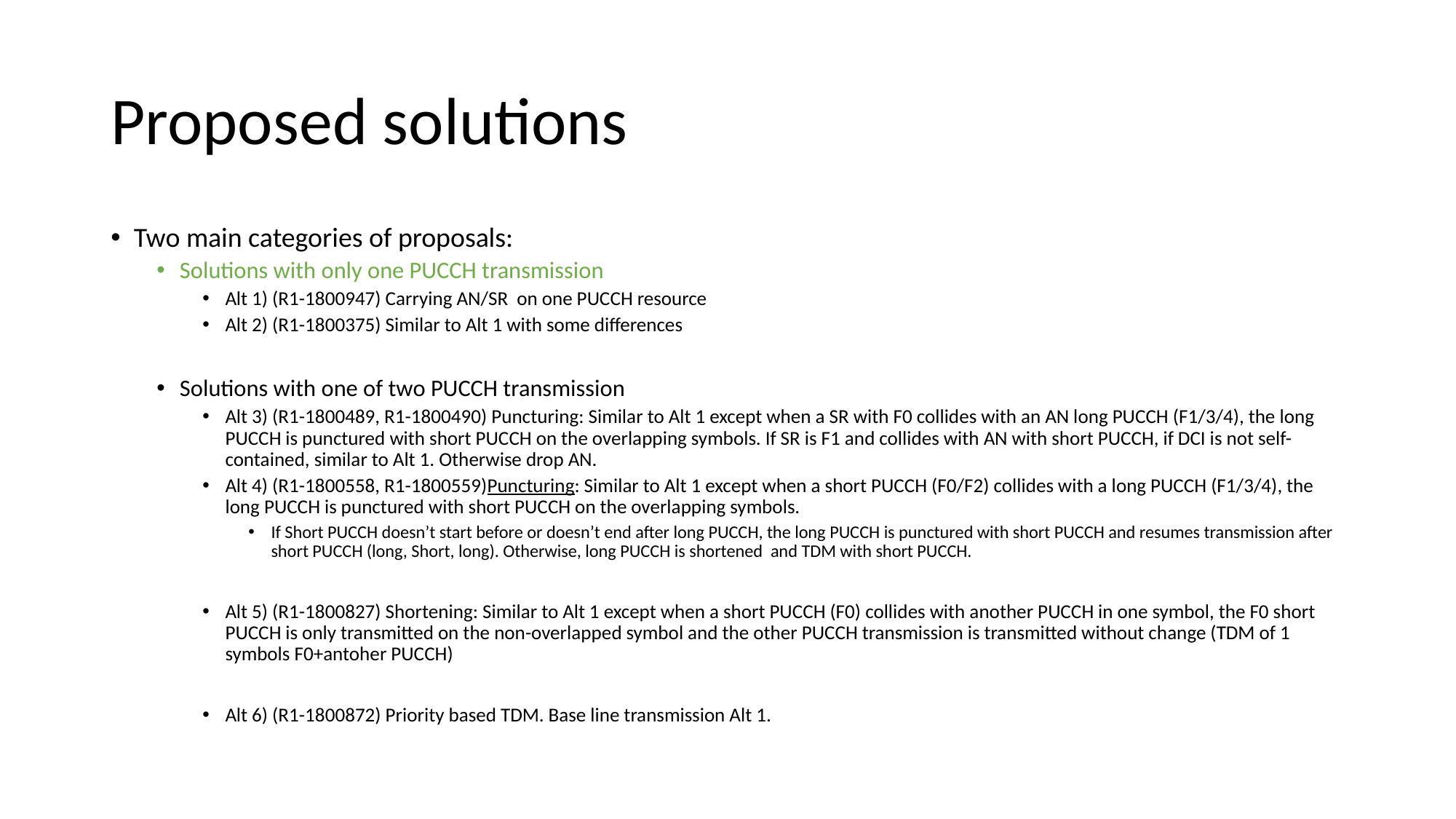

# Proposed solutions
Two main categories of proposals:
Solutions with only one PUCCH transmission
Alt 1) (R1-1800947) Carrying AN/SR  on one PUCCH resource
Alt 2) (R1-1800375) Similar to Alt 1 with some differences

Solutions with one of two PUCCH transmission
Alt 3) (R1-1800489, R1-1800490) Puncturing: Similar to Alt 1 except when a SR with F0 collides with an AN long PUCCH (F1/3/4), the long PUCCH is punctured with short PUCCH on the overlapping symbols. If SR is F1 and collides with AN with short PUCCH, if DCI is not self-contained, similar to Alt 1. Otherwise drop AN.
Alt 4) (R1-1800558, R1-1800559)Puncturing: Similar to Alt 1 except when a short PUCCH (F0/F2) collides with a long PUCCH (F1/3/4), the long PUCCH is punctured with short PUCCH on the overlapping symbols.
If Short PUCCH doesn’t start before or doesn’t end after long PUCCH, the long PUCCH is punctured with short PUCCH and resumes transmission after short PUCCH (long, Short, long). Otherwise, long PUCCH is shortened  and TDM with short PUCCH.

Alt 5) (R1-1800827) Shortening: Similar to Alt 1 except when a short PUCCH (F0) collides with another PUCCH in one symbol, the F0 short PUCCH is only transmitted on the non-overlapped symbol and the other PUCCH transmission is transmitted without change (TDM of 1 symbols F0+antoher PUCCH)

Alt 6) (R1-1800872) Priority based TDM. Base line transmission Alt 1.